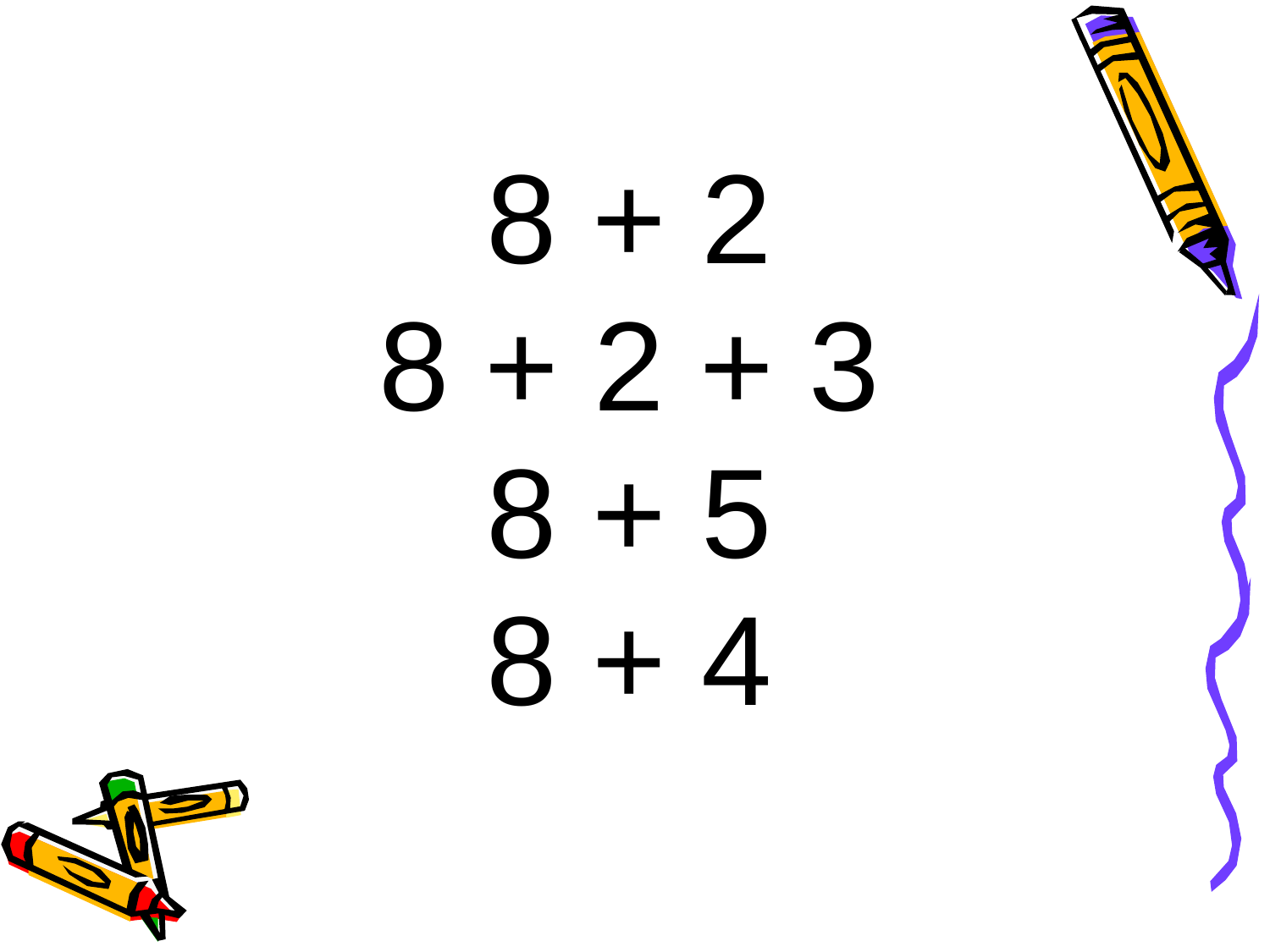

8 + 2
8 + 2 + 3
8 + 5
8 + 4